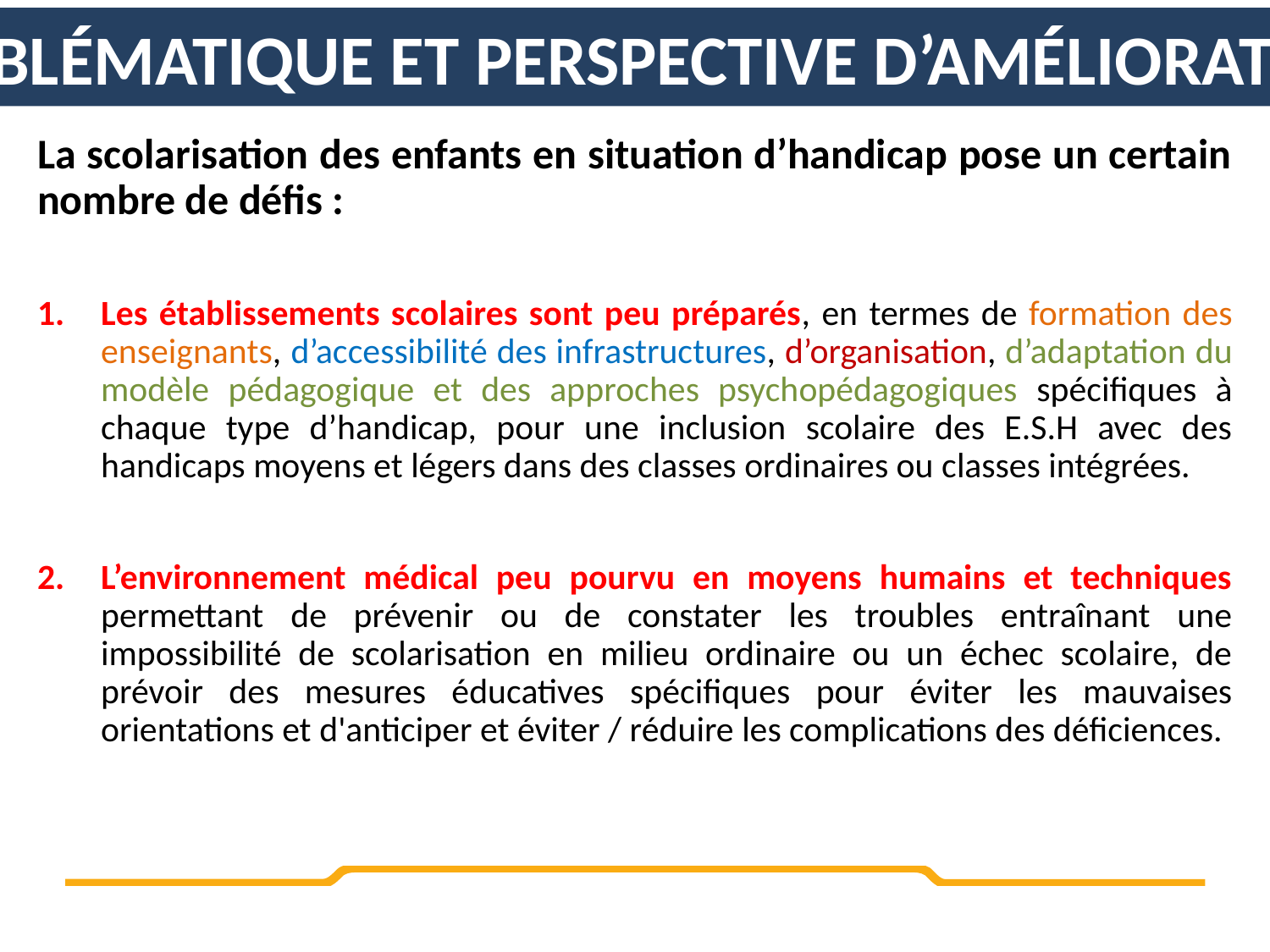

Problématique et perspective d’amélioration
La scolarisation des enfants en situation d’handicap pose un certain nombre de défis :

Les établissements scolaires sont peu préparés, en termes de formation des enseignants, d’accessibilité des infrastructures, d’organisation, d’adaptation du modèle pédagogique et des approches psychopédagogiques spécifiques à chaque type d’handicap, pour une inclusion scolaire des E.S.H avec des handicaps moyens et légers dans des classes ordinaires ou classes intégrées.

L’environnement médical peu pourvu en moyens humains et techniques permettant de prévenir ou de constater les troubles entraînant une impossibilité de scolarisation en milieu ordinaire ou un échec scolaire, de prévoir des mesures éducatives spécifiques pour éviter les mauvaises orientations et d'anticiper et éviter / réduire les complications des déficiences.